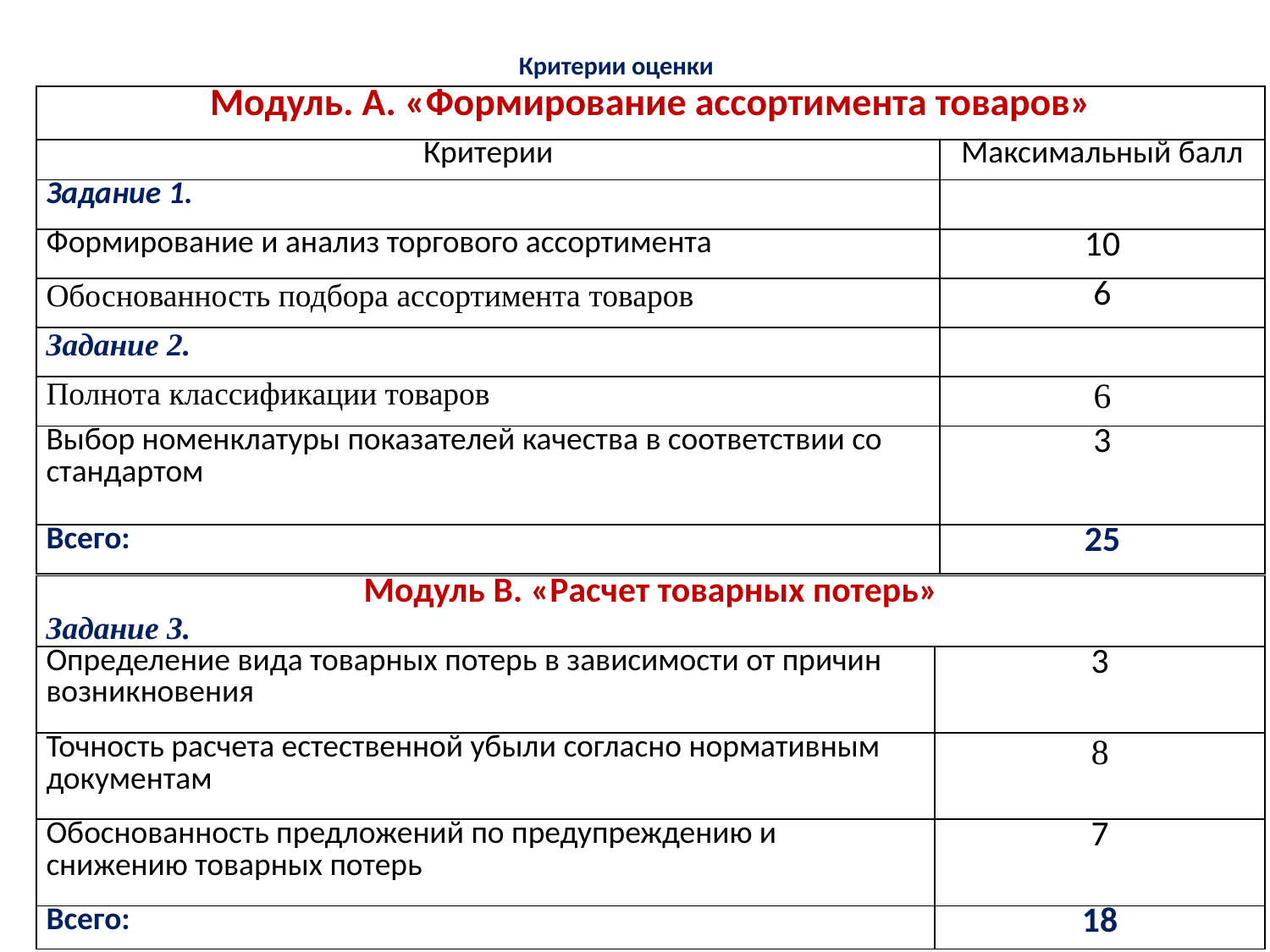

# Критерии оценки
| Модуль. А. «Формирование ассортимента товаров» |  |
| --- | --- |
| Критерии | Максимальный балл |
| Задание 1. |  |
| Формирование и анализ торгового ассортимента | 10 |
| Обоснованность подбора ассортимента товаров | 6 |
| Задание 2. |  |
| Полнота классификации товаров | 6 |
| Выбор номенклатуры показателей качества в соответствии со стандартом | 3 |
| Всего: | 25 |
| Модуль В. «Расчет товарных потерь» Задание 3. |  |
| --- | --- |
| Определение вида товарных потерь в зависимости от причин возникновения | 3 |
| Точность расчета естественной убыли согласно нормативным документам | 8 |
| Обоснованность предложений по предупреждению и снижению товарных потерь | 7 |
| Всего: | 18 |